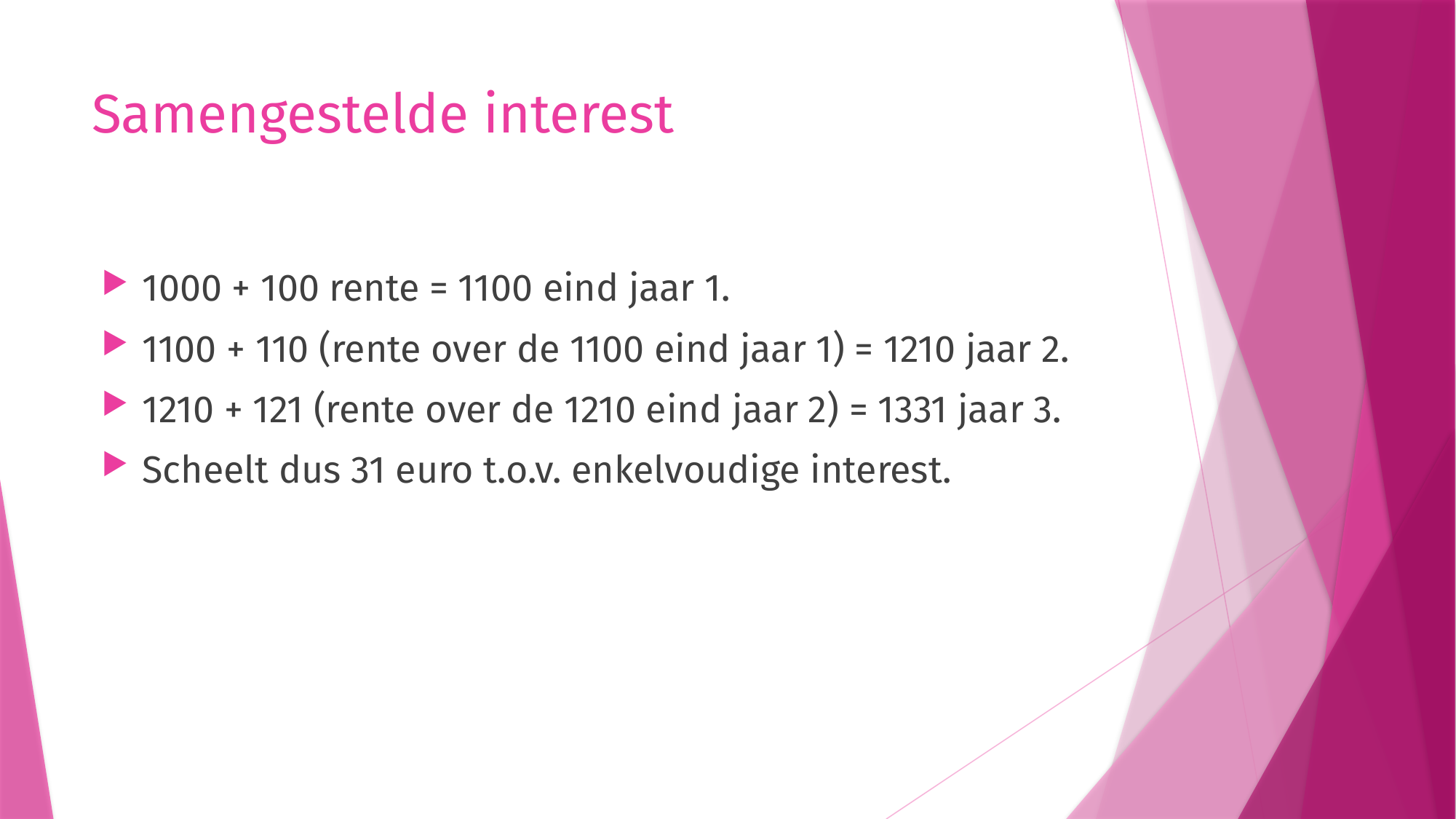

# Samengestelde interest
1000 + 100 rente = 1100 eind jaar 1.
1100 + 110 (rente over de 1100 eind jaar 1) = 1210 jaar 2.
1210 + 121 (rente over de 1210 eind jaar 2) = 1331 jaar 3.
Scheelt dus 31 euro t.o.v. enkelvoudige interest.